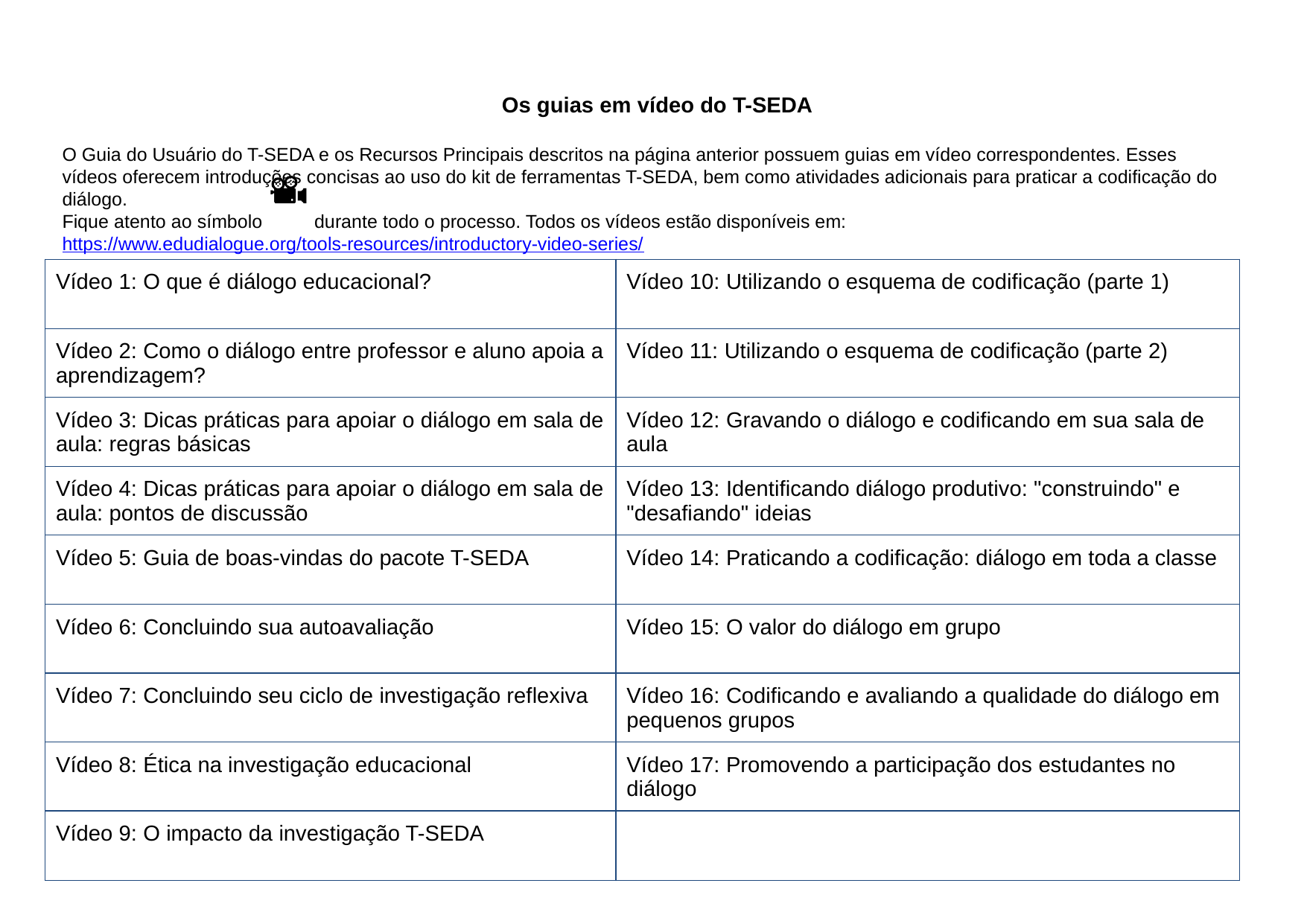

Os guias em vídeo do T-SEDA

O Guia do Usuário do T-SEDA e os Recursos Principais descritos na página anterior possuem guias em vídeo correspondentes. Esses vídeos oferecem introduções concisas ao uso do kit de ferramentas T-SEDA, bem como atividades adicionais para praticar a codificação do diálogo.
Fique atento ao símbolo          durante todo o processo. Todos os vídeos estão disponíveis em: https://www.edudialogue.org/tools-resources/introductory-video-series/

| Vídeo 1: O que é diálogo educacional? | Vídeo 10: Utilizando o esquema de codificação (parte 1) |
| --- | --- |
| Vídeo 2: Como o diálogo entre professor e aluno apoia a aprendizagem? | Vídeo 11: Utilizando o esquema de codificação (parte 2) |
| Vídeo 3: Dicas práticas para apoiar o diálogo em sala de aula: regras básicas | Vídeo 12: Gravando o diálogo e codificando em sua sala de aula |
| Vídeo 4: Dicas práticas para apoiar o diálogo em sala de aula: pontos de discussão | Vídeo 13: Identificando diálogo produtivo: "construindo" e "desafiando" ideias |
| Vídeo 5: Guia de boas-vindas do pacote T-SEDA | Vídeo 14: Praticando a codificação: diálogo em toda a classe |
| Vídeo 6: Concluindo sua autoavaliação | Vídeo 15: O valor do diálogo em grupo |
| Vídeo 7: Concluindo seu ciclo de investigação reflexiva | Vídeo 16: Codificando e avaliando a qualidade do diálogo em pequenos grupos |
| Vídeo 8: Ética na investigação educacional | Vídeo 17: Promovendo a participação dos estudantes no diálogo |
| Vídeo 9: O impacto da investigação T-SEDA |  |